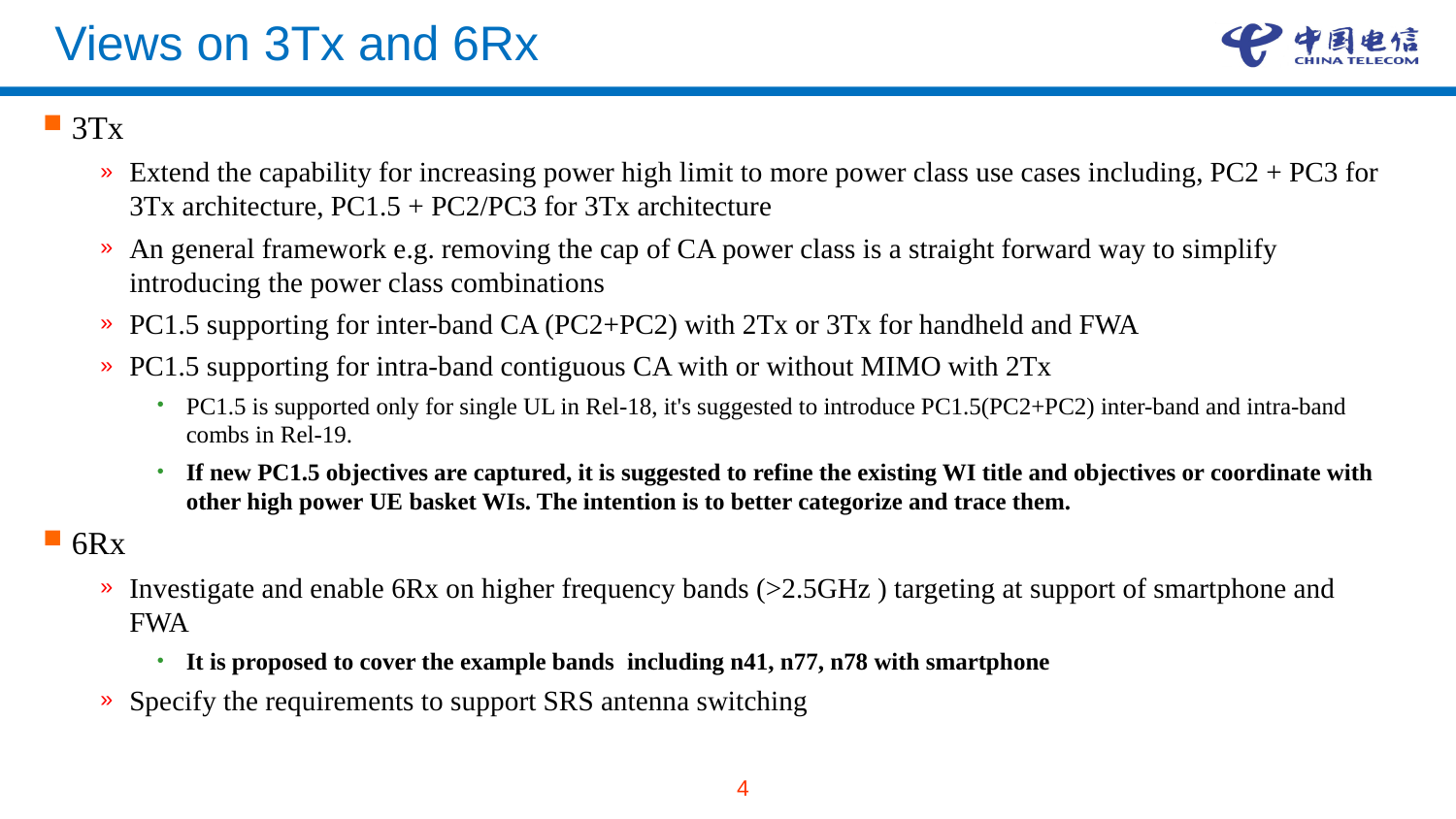

# Views on 3Tx and 6Rx
3Tx
Extend the capability for increasing power high limit to more power class use cases including, PC2 + PC3 for 3Tx architecture, PC1.5 + PC2/PC3 for 3Tx architecture
An general framework e.g. removing the cap of CA power class is a straight forward way to simplify introducing the power class combinations
PC1.5 supporting for inter-band CA (PC2+PC2) with 2Tx or 3Tx for handheld and FWA
PC1.5 supporting for intra-band contiguous CA with or without MIMO with 2Tx
PC1.5 is supported only for single UL in Rel-18, it's suggested to introduce PC1.5(PC2+PC2) inter-band and intra-band combs in Rel-19.
If new PC1.5 objectives are captured, it is suggested to refine the existing WI title and objectives or coordinate with other high power UE basket WIs. The intention is to better categorize and trace them.
6Rx
Investigate and enable 6Rx on higher frequency bands (>2.5GHz ) targeting at support of smartphone and FWA
It is proposed to cover the example bands  including n41, n77, n78 with smartphone
Specify the requirements to support SRS antenna switching

4